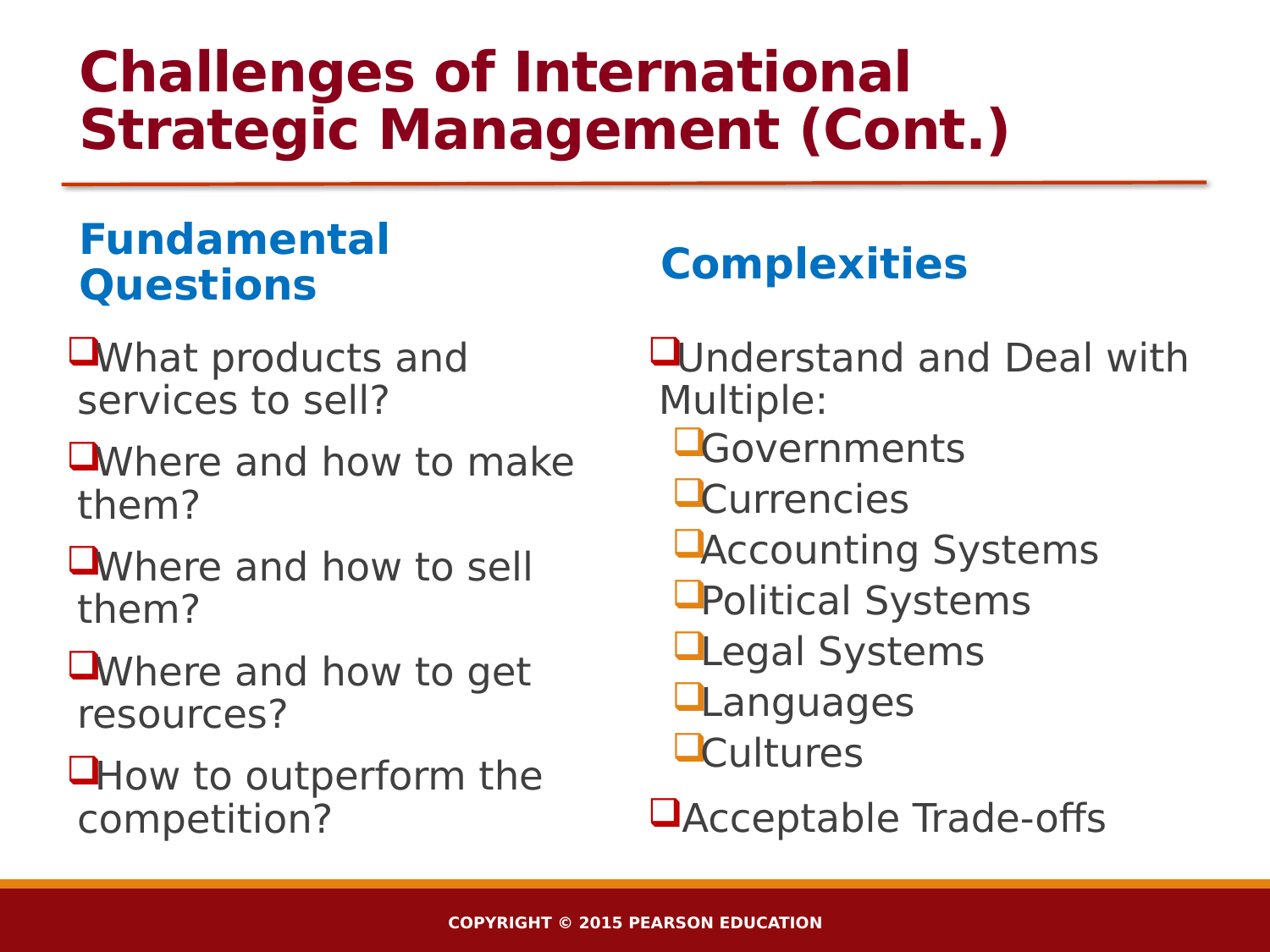

# Challenges of International Strategic Management (Cont.)
Fundamental Questions
Complexities
What products and services to sell?
Where and how to make them?
Where and how to sell them?
Where and how to get resources?
How to outperform the competition?
Understand and Deal with Multiple:
Governments
Currencies
Accounting Systems
Political Systems
Legal Systems
Languages
Cultures
Acceptable Trade-offs

Copyright © 2015 Pearson Education